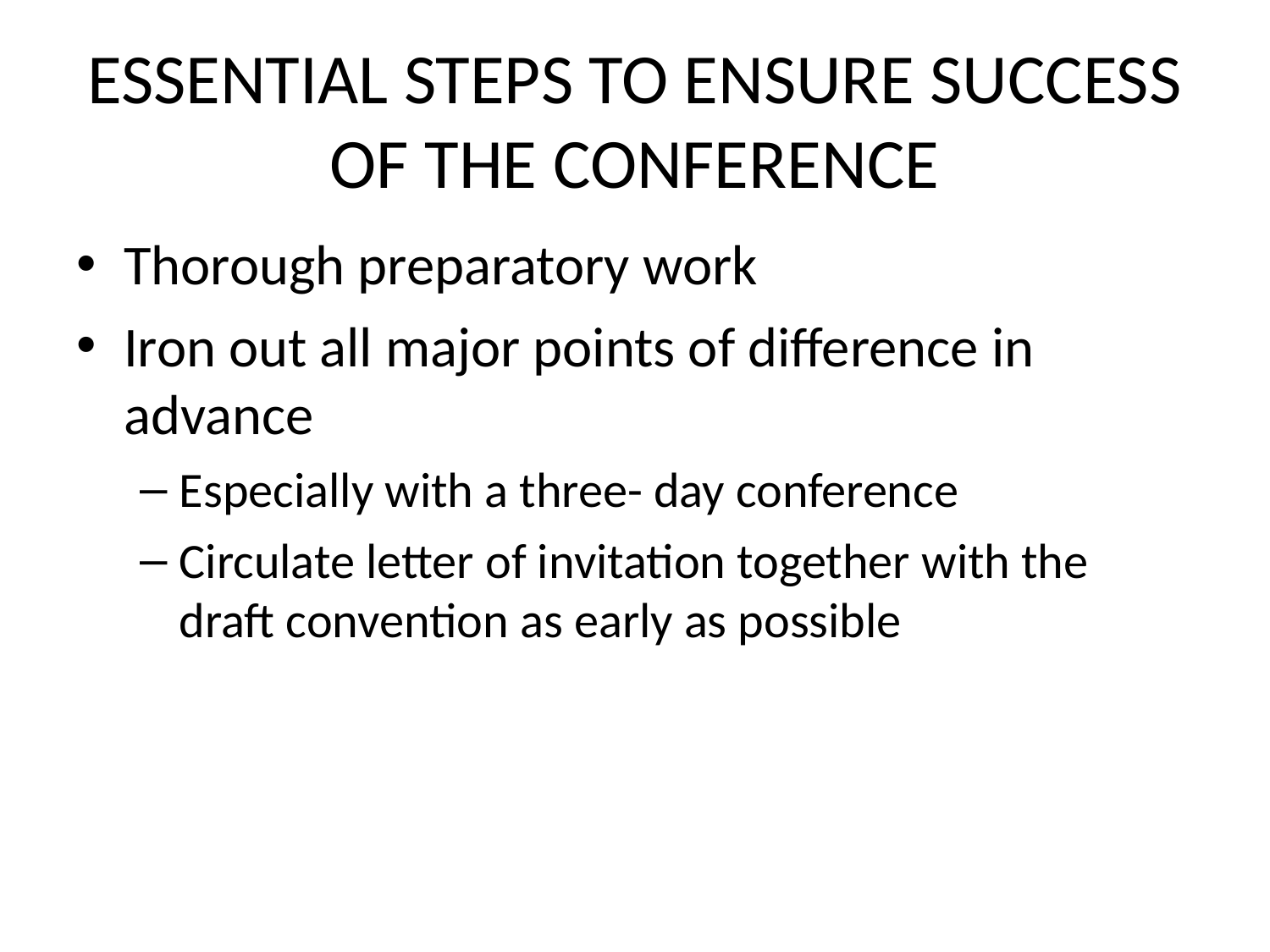

# ESSENTIAL STEPS TO ENSURE SUCCESS OF THE CONFERENCE
Thorough preparatory work
Iron out all major points of difference in advance
Especially with a three- day conference
Circulate letter of invitation together with the draft convention as early as possible